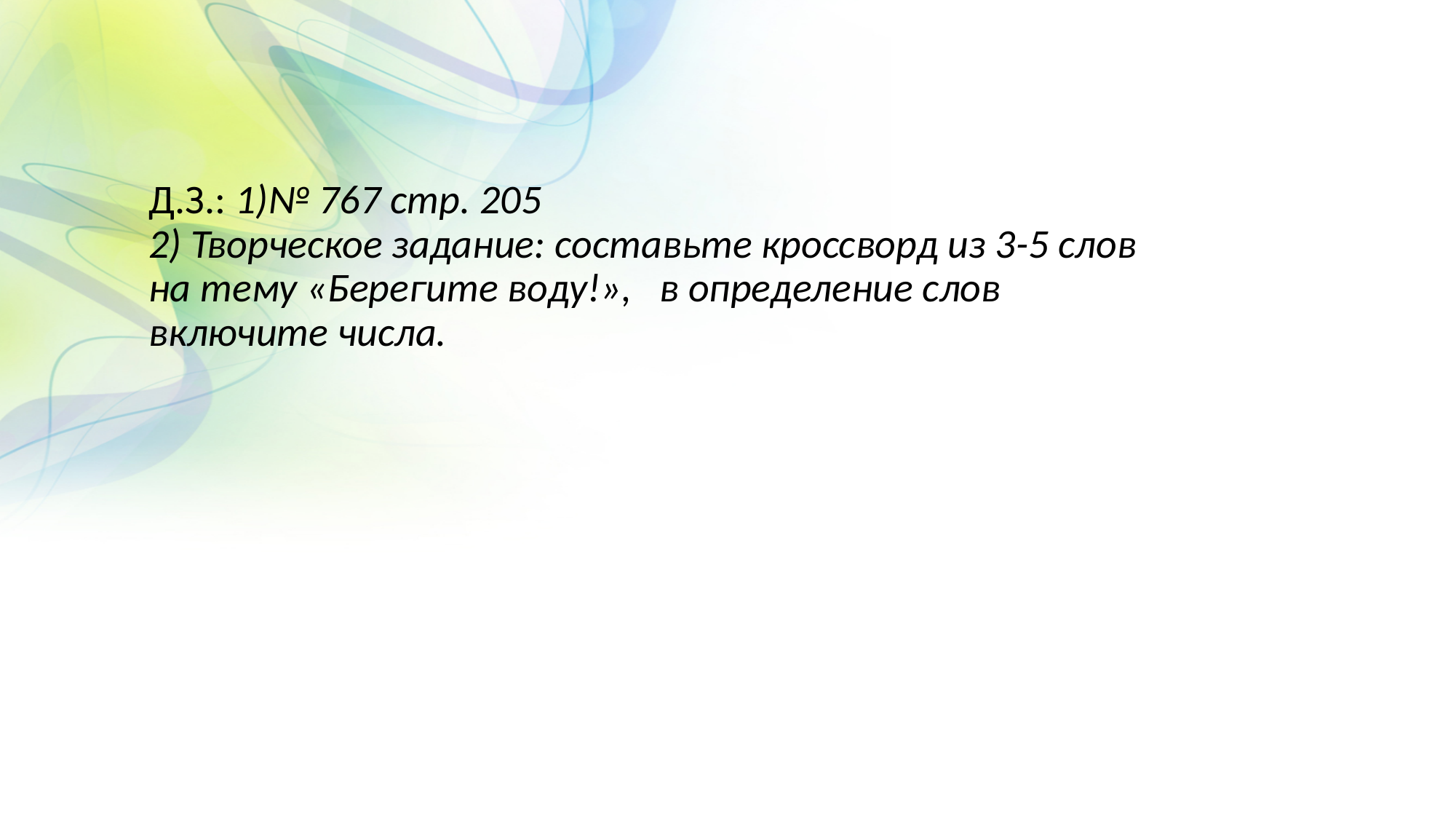

# Д.З.: 1)№ 767 стр. 205 2) Творческое задание: составьте кроссворд из 3-5 слов на тему «Берегите воду!»,   в определение слов включите числа.